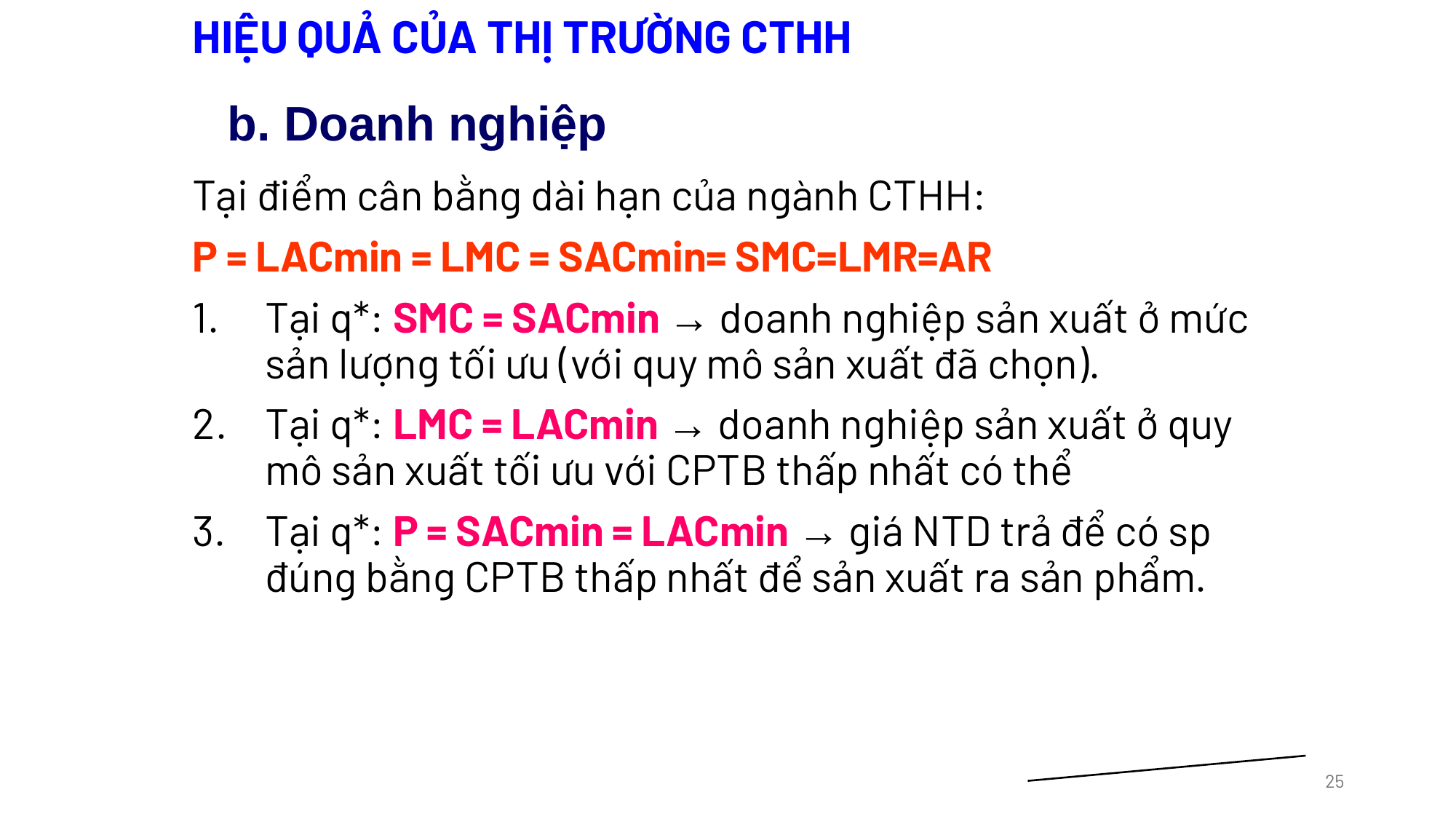

# HIỆU QUẢ CỦA THỊ TRƯỜNG CTHH
b. Doanh nghiệp
Tại điểm cân bằng dài hạn của ngành CTHH:
P = LACmin = LMC = SACmin= SMC=LMR=AR
Tại q*: SMC = SACmin → doanh nghiệp sản xuất ở mức sản lượng tối ưu (với quy mô sản xuất đã chọn).
Tại q*: LMC = LACmin → doanh nghiệp sản xuất ở quy mô sản xuất tối ưu với CPTB thấp nhất có thể
Tại q*: P = SACmin = LACmin → giá NTD trả để có sp đúng bằng CPTB thấp nhất để sản xuất ra sản phẩm.
25